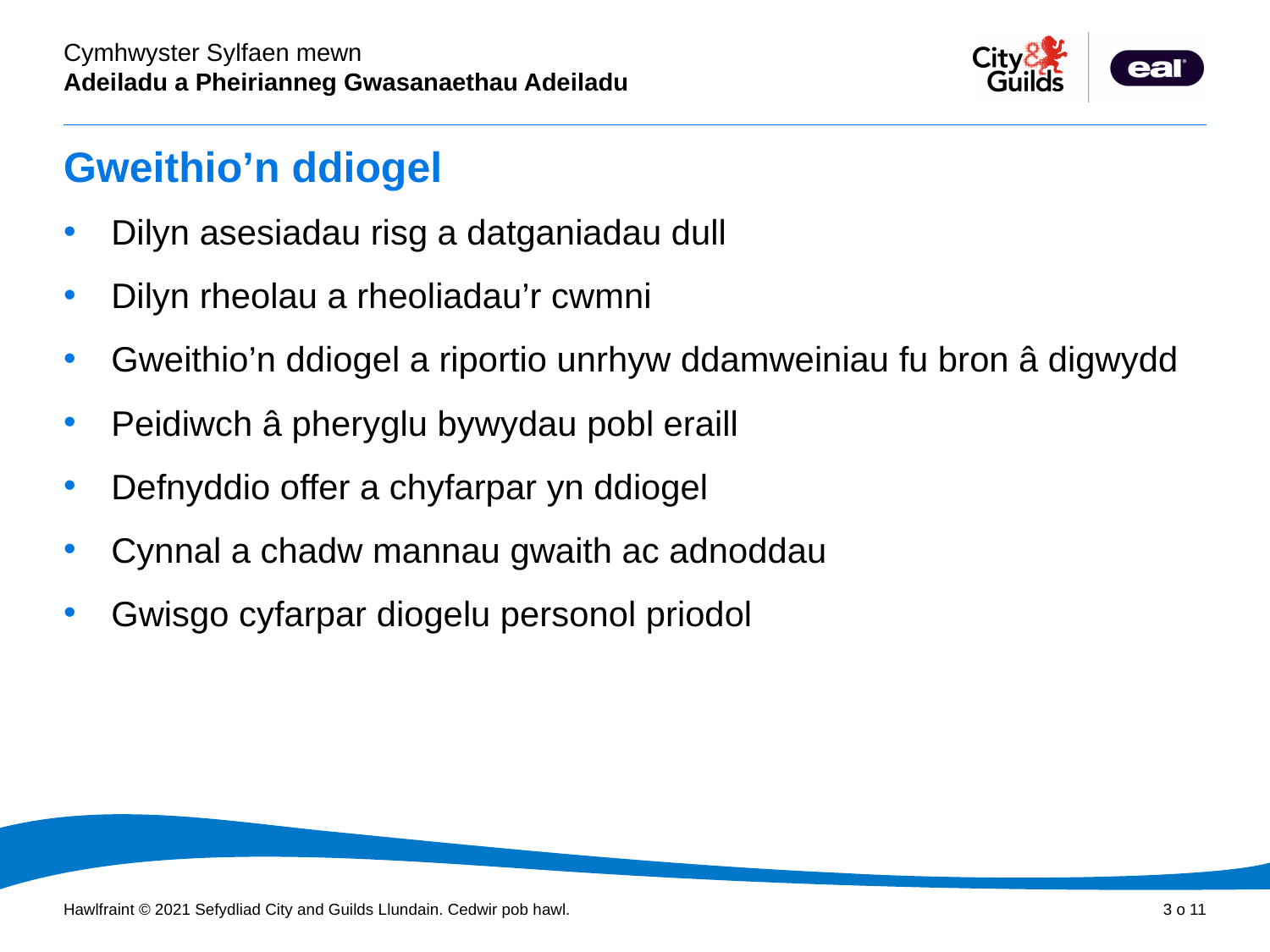

# Gweithio’n ddiogel
Dilyn asesiadau risg a datganiadau dull
Dilyn rheolau a rheoliadau’r cwmni
Gweithio’n ddiogel a riportio unrhyw ddamweiniau fu bron â digwydd
Peidiwch â pheryglu bywydau pobl eraill
Defnyddio offer a chyfarpar yn ddiogel
Cynnal a chadw mannau gwaith ac adnoddau
Gwisgo cyfarpar diogelu personol priodol